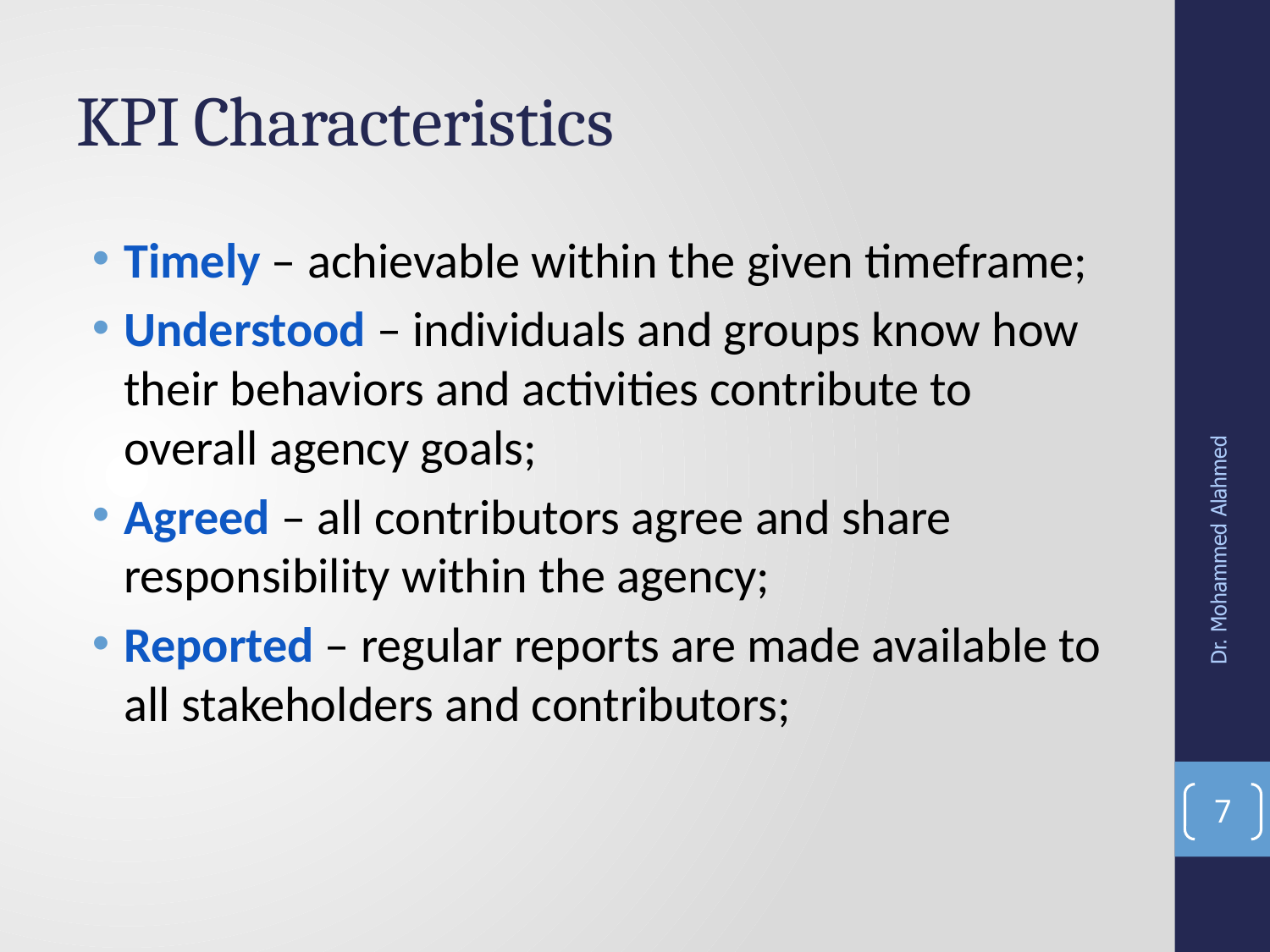

# KPI Characteristics
Timely – achievable within the given timeframe;
Understood – individuals and groups know how their behaviors and activities contribute to overall agency goals;
Agreed – all contributors agree and share responsibility within the agency;
Reported – regular reports are made available to all stakeholders and contributors;
Dr. Mohammed Alahmed
7